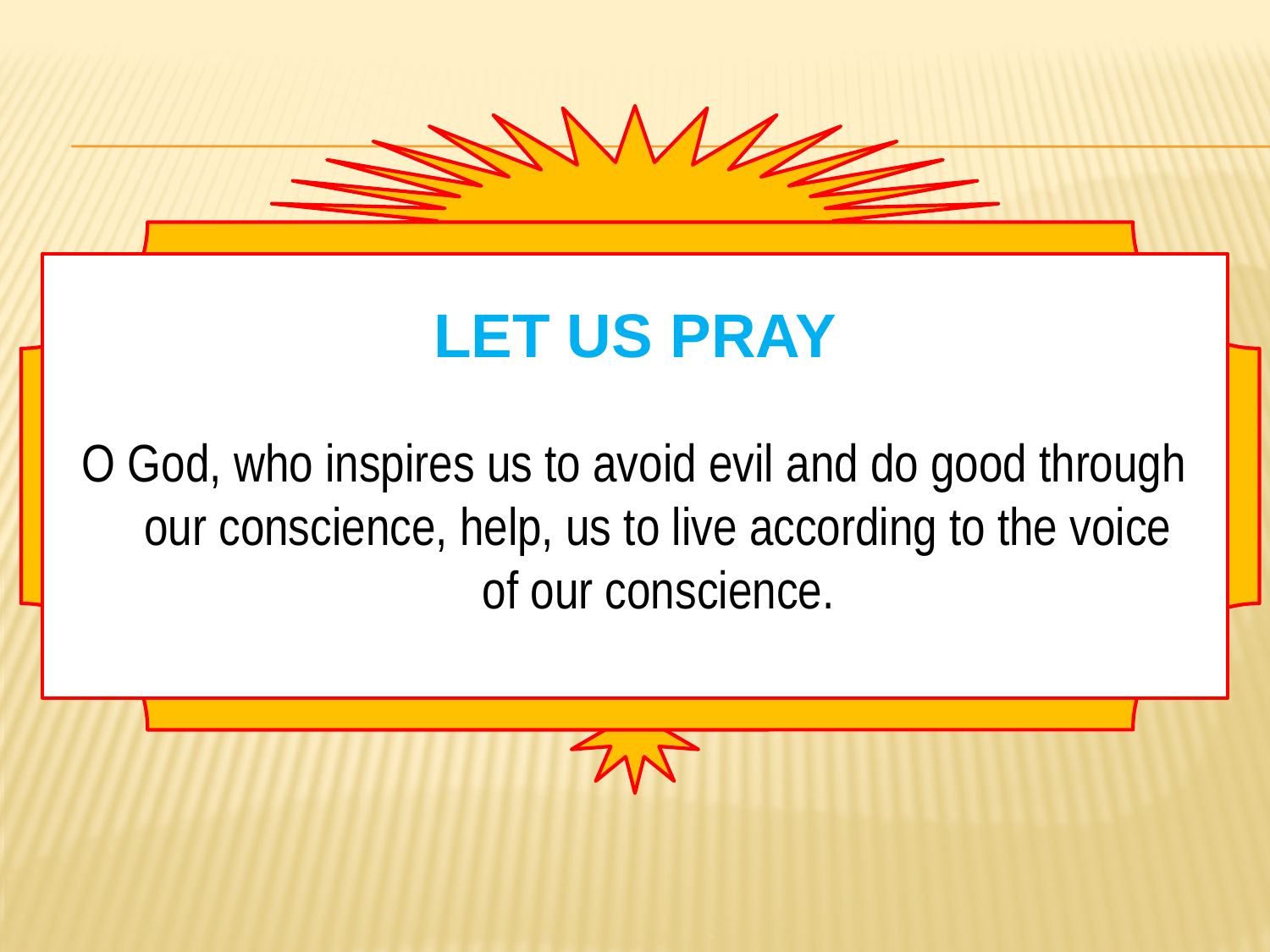

# Let us pray
O God, who inspires us to avoid evil and do good through our conscience, help, us to live according to the voice of our conscience.